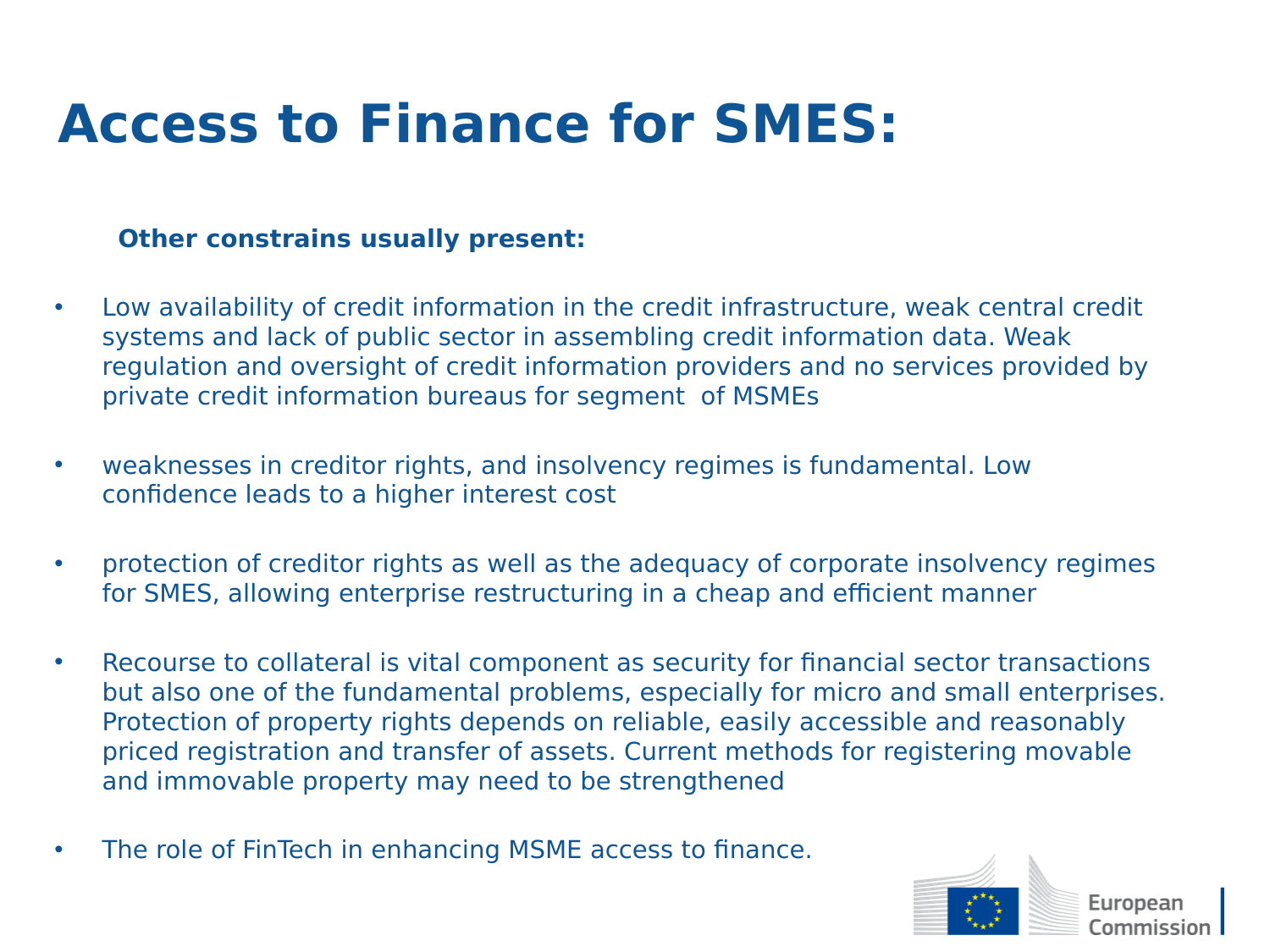

# Access to Finance for SMES:
Other constrains usually present:

Low availability of credit information in the credit infrastructure, weak central credit systems and lack of public sector in assembling credit information data. Weak regulation and oversight of credit information providers and no services provided by private credit information bureaus for segment  of MSMEs

weaknesses in creditor rights, and insolvency regimes is fundamental. Low confidence leads to a higher interest cost

protection of creditor rights as well as the adequacy of corporate insolvency regimes  for SMES, allowing enterprise restructuring in a cheap and efficient manner

Recourse to collateral is vital component as security for financial sector transactions but also one of the fundamental problems, especially for micro and small enterprises. Protection of property rights depends on reliable, easily accessible and reasonably priced registration and transfer of assets. Current methods for registering movable and immovable property may need to be strengthened

The role of FinTech in enhancing MSME access to finance.